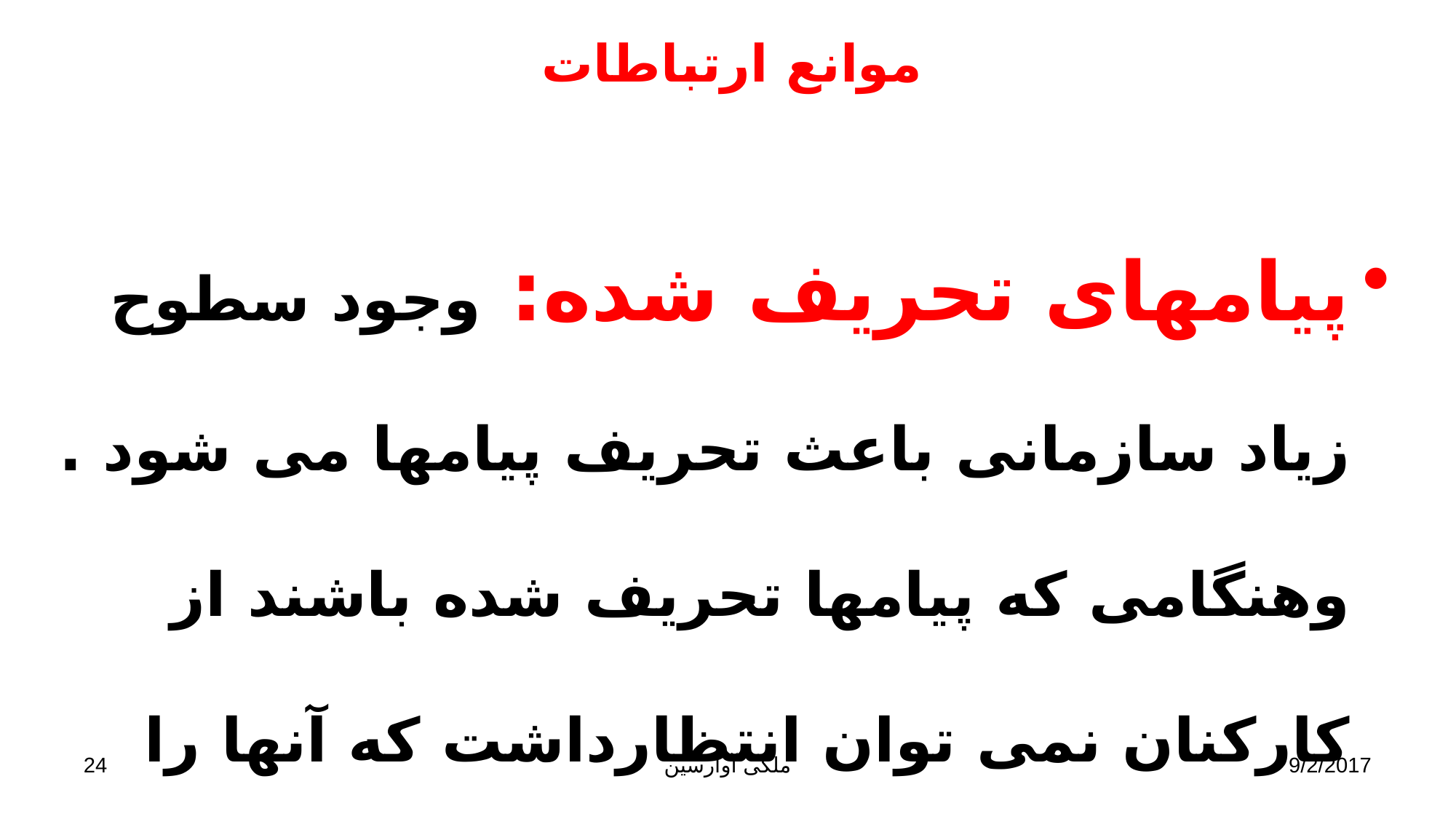

# موانع ارتباطات
پيامھای تحريف شده: وجود سطوح زياد سازمانی باعث تحريف پيامھا می شود . وھنگامی که پيامھا تحريف شده باشند از کارکنان نمی توان انتظارداشت که آنھا را بطور کامل بفھمند
عواطف:چگونگی احساس گيرنده در زمان دريافت پيام بر نحوه تفسيراو از پيام تاثير می گذارد .
24
ملکی آوارسین
9/2/2017